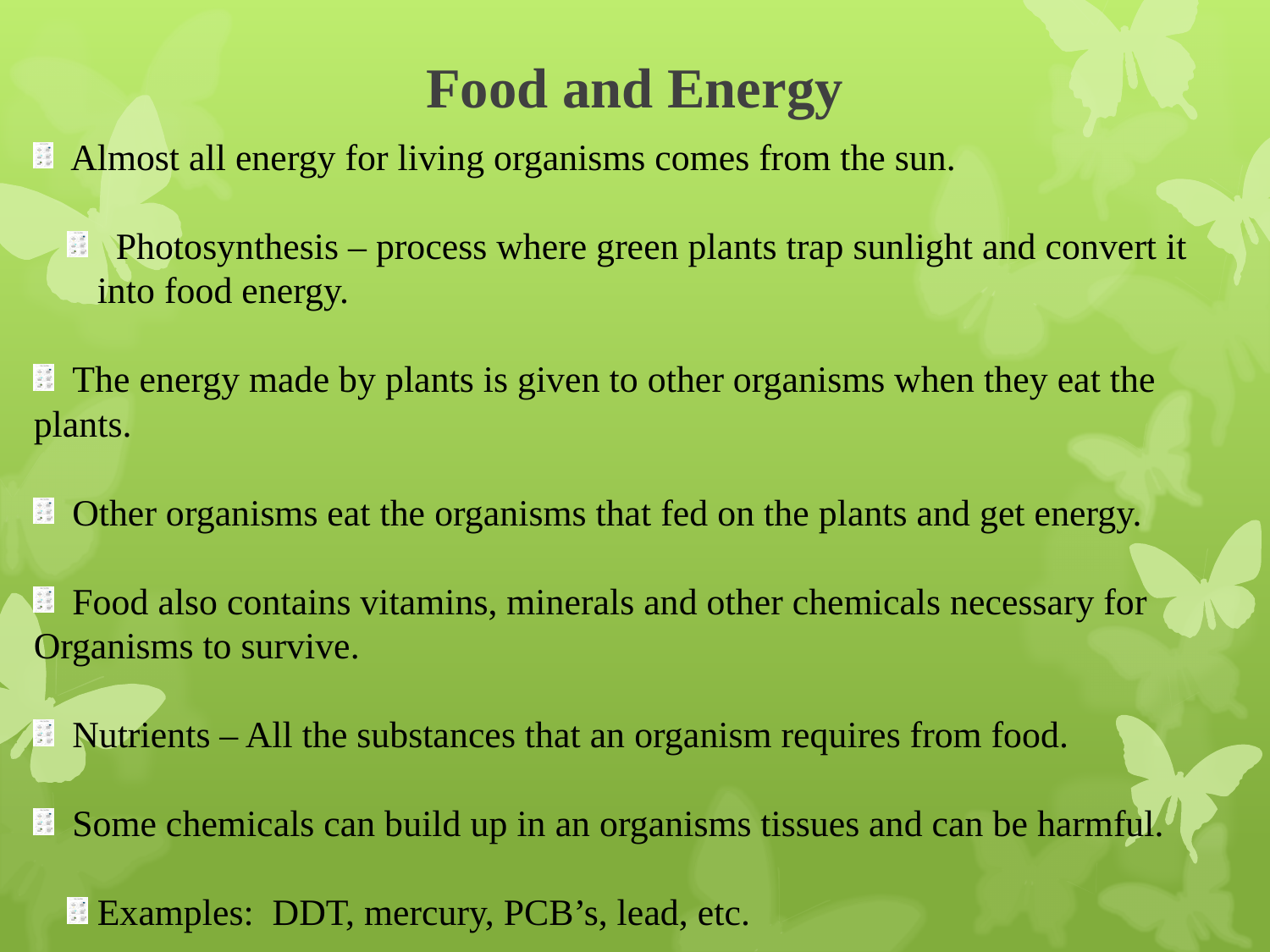

# Food and Energy
  Almost all energy for living organisms comes from the sun.

  Photosynthesis – process where green plants trap sunlight and convert it into food energy.

  The energy made by plants is given to other organisms when they eat the plants.

  Other organisms eat the organisms that fed on the plants and get energy.

  Food also contains vitamins, minerals and other chemicals necessary for Organisms to survive.

  Nutrients – All the substances that an organism requires from food.

  Some chemicals can build up in an organisms tissues and can be harmful.

Examples:  DDT, mercury, PCB’s, lead, etc.